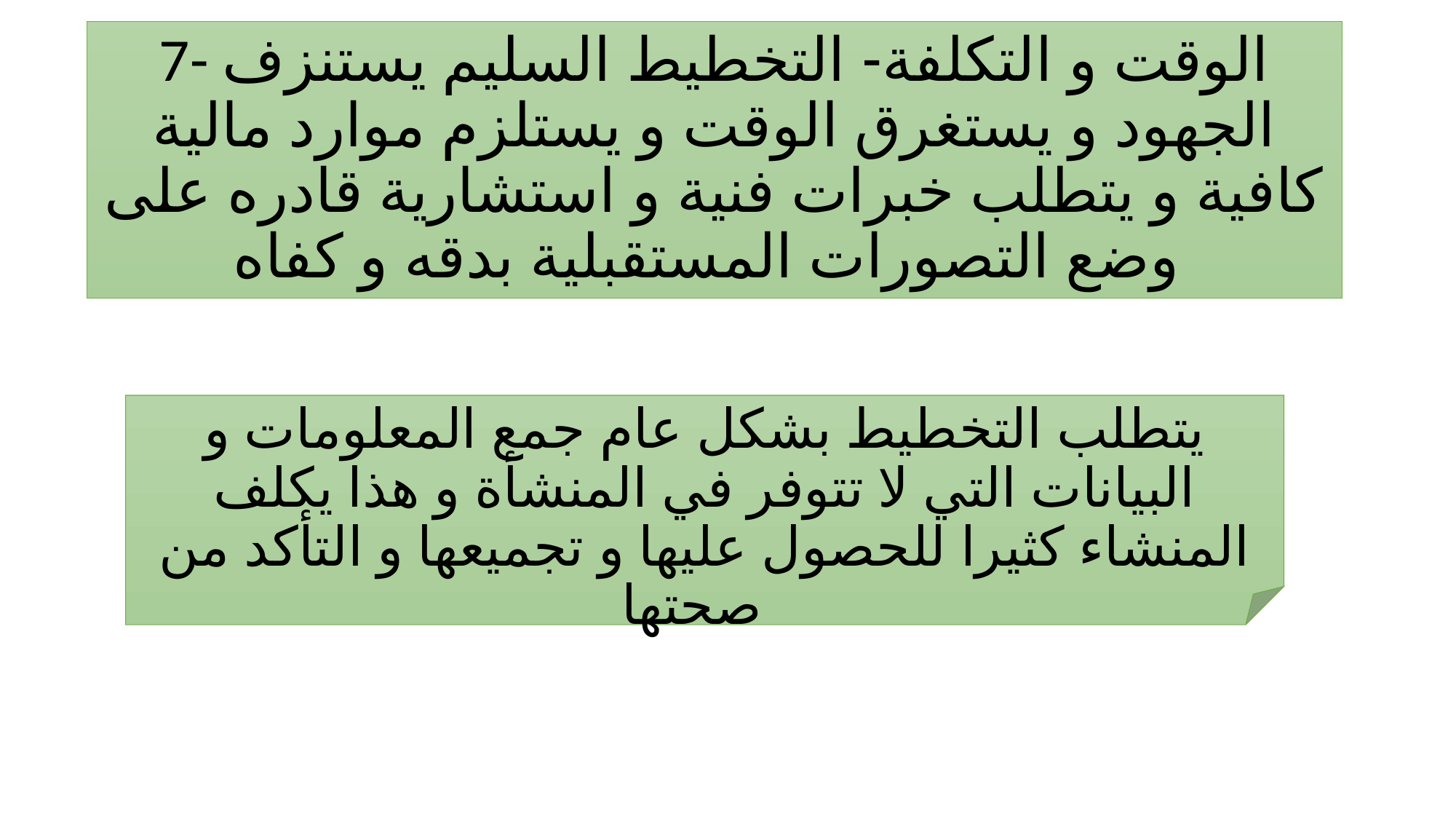

# 7- الوقت و التكلفة- التخطيط السليم يستنزف الجهود و يستغرق الوقت و يستلزم موارد مالية كافية و يتطلب خبرات فنية و استشارية قادره على وضع التصورات المستقبلية بدقه و كفاه

يتطلب التخطيط بشكل عام جمع المعلومات و البيانات التي لا تتوفر في المنشأة و هذا يكلف المنشاء كثيرا للحصول عليها و تجميعها و التأكد من صحتها